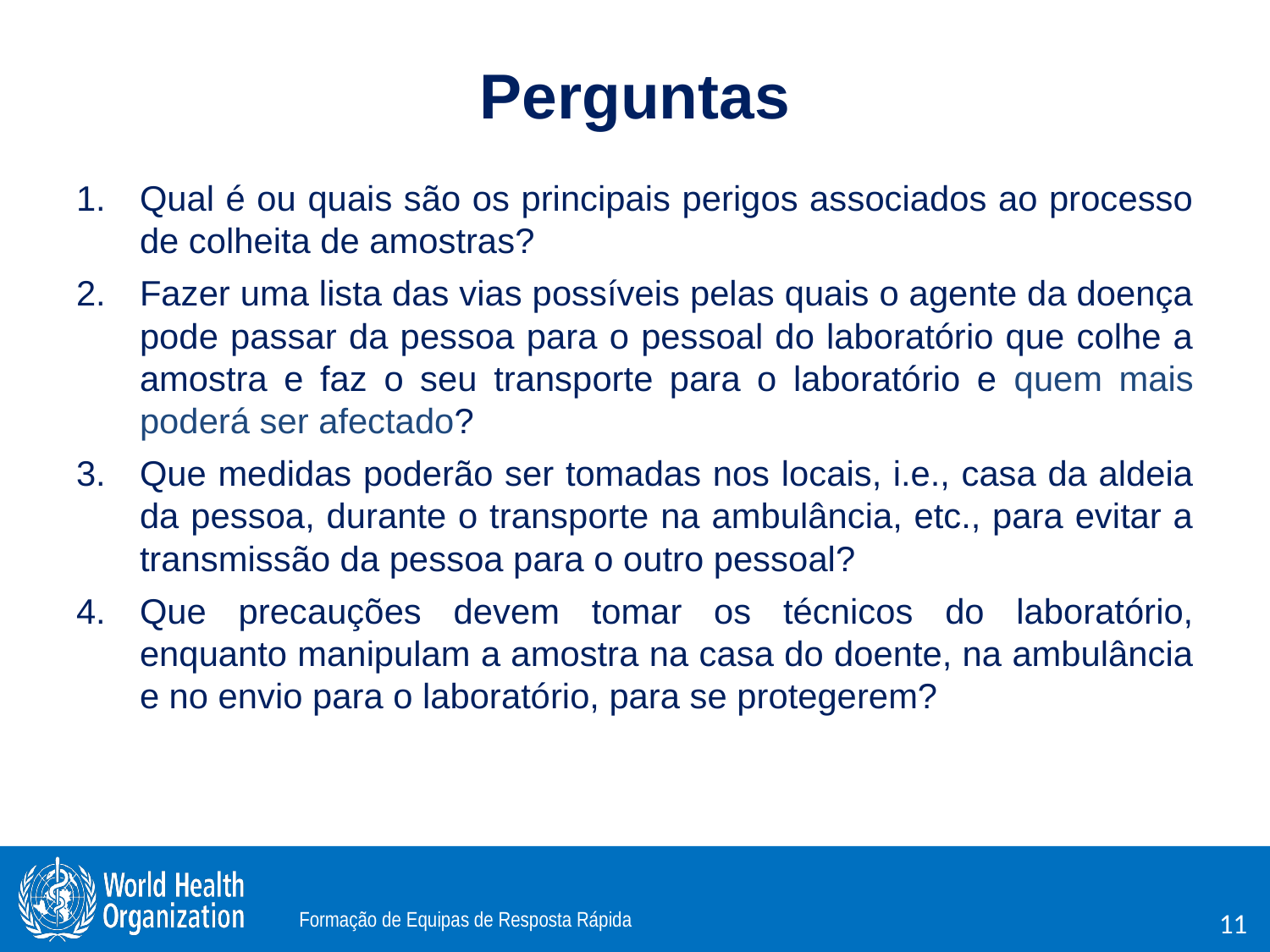

# Perguntas
Qual é ou quais são os principais perigos associados ao processo de colheita de amostras?
Fazer uma lista das vias possíveis pelas quais o agente da doença pode passar da pessoa para o pessoal do laboratório que colhe a amostra e faz o seu transporte para o laboratório e quem mais poderá ser afectado?
Que medidas poderão ser tomadas nos locais, i.e., casa da aldeia da pessoa, durante o transporte na ambulância, etc., para evitar a transmissão da pessoa para o outro pessoal?
Que precauções devem tomar os técnicos do laboratório, enquanto manipulam a amostra na casa do doente, na ambulância e no envio para o laboratório, para se protegerem?